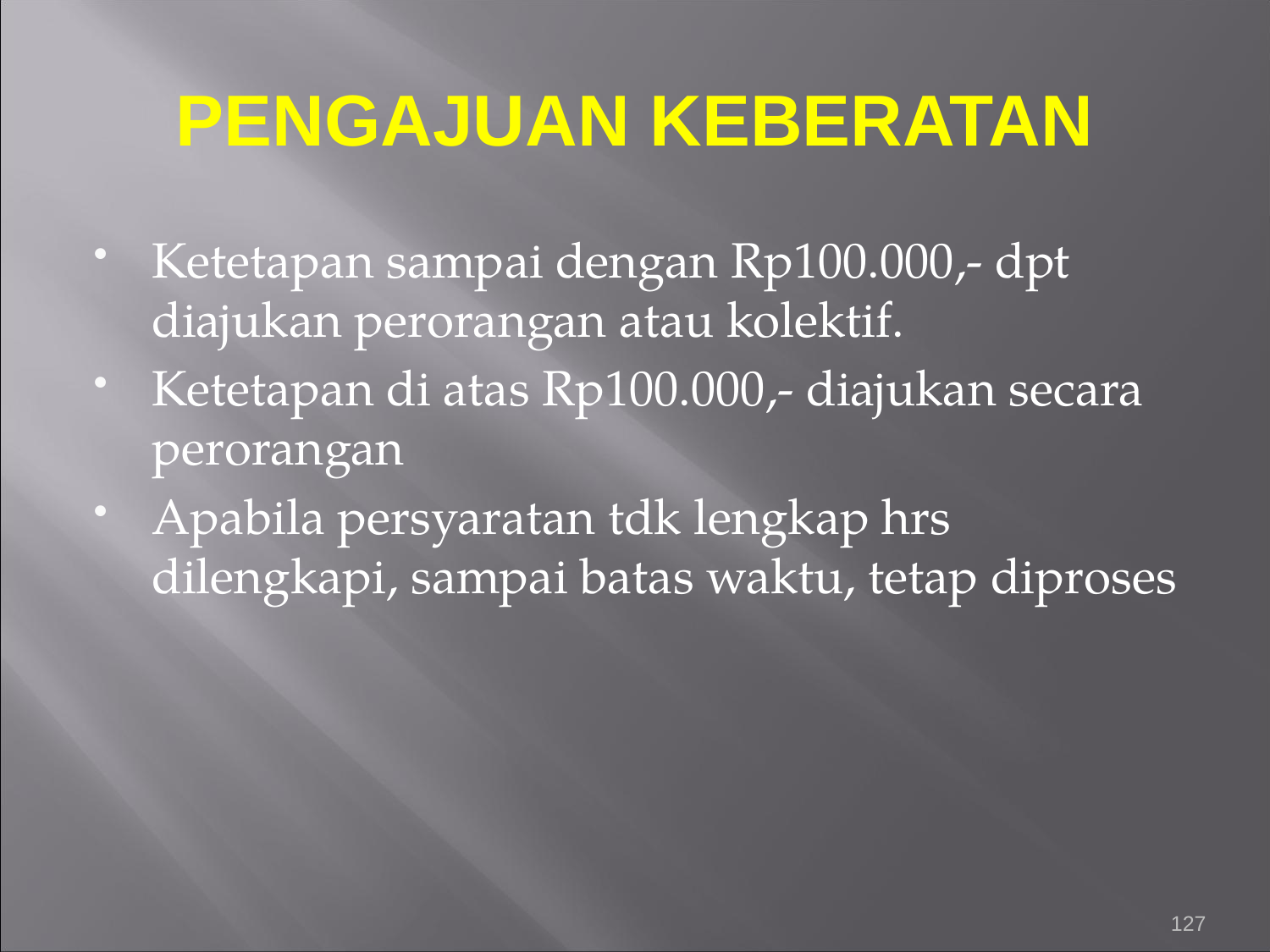

PENGAJUAN KEBERATAN
Ketetapan sampai dengan Rp100.000,- dpt diajukan perorangan atau kolektif.
Ketetapan di atas Rp100.000,- diajukan secara perorangan
Apabila persyaratan tdk lengkap hrs dilengkapi, sampai batas waktu, tetap diproses

127